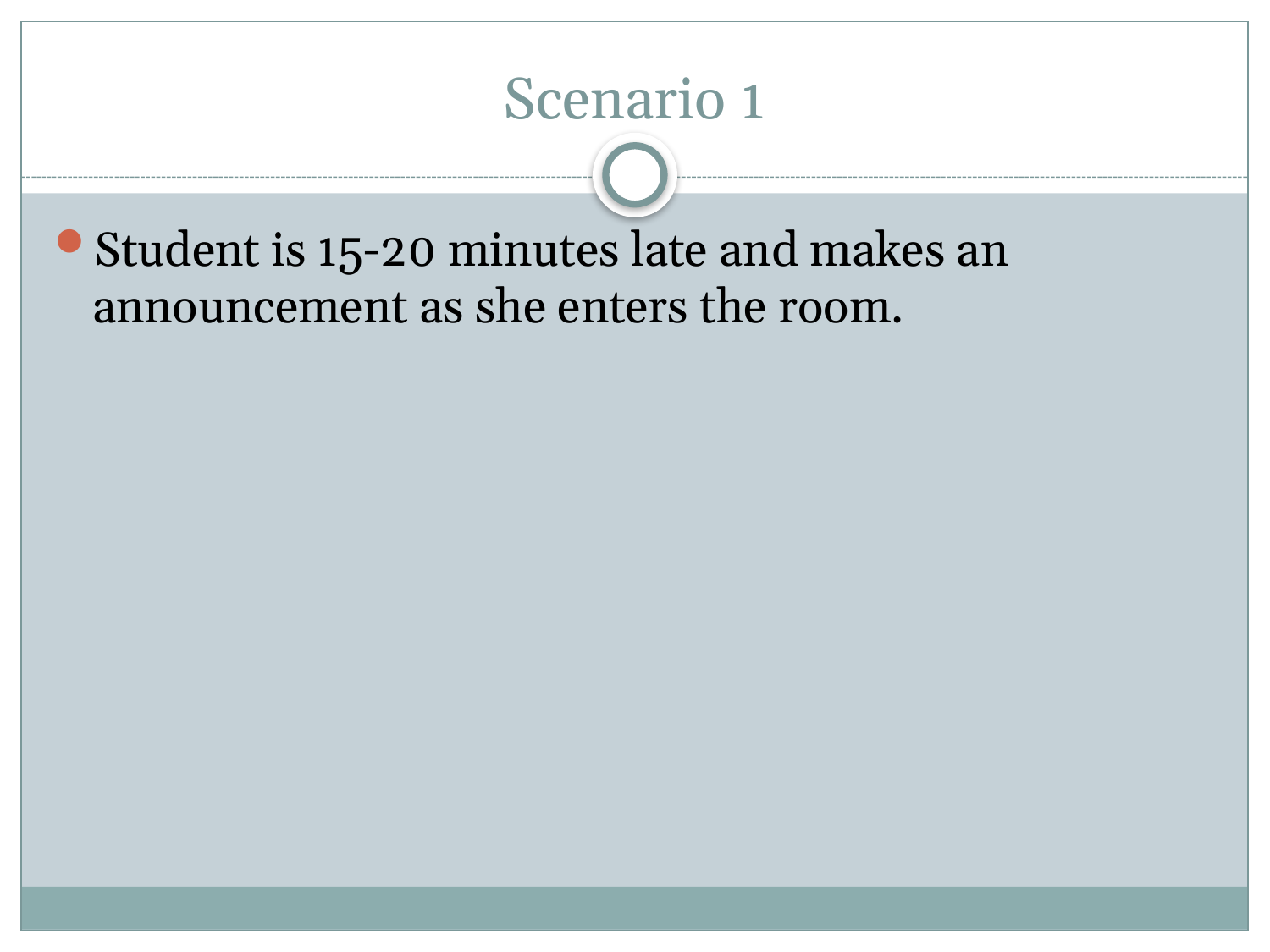

# Scenario 1
Student is 15-20 minutes late and makes an announcement as she enters the room.